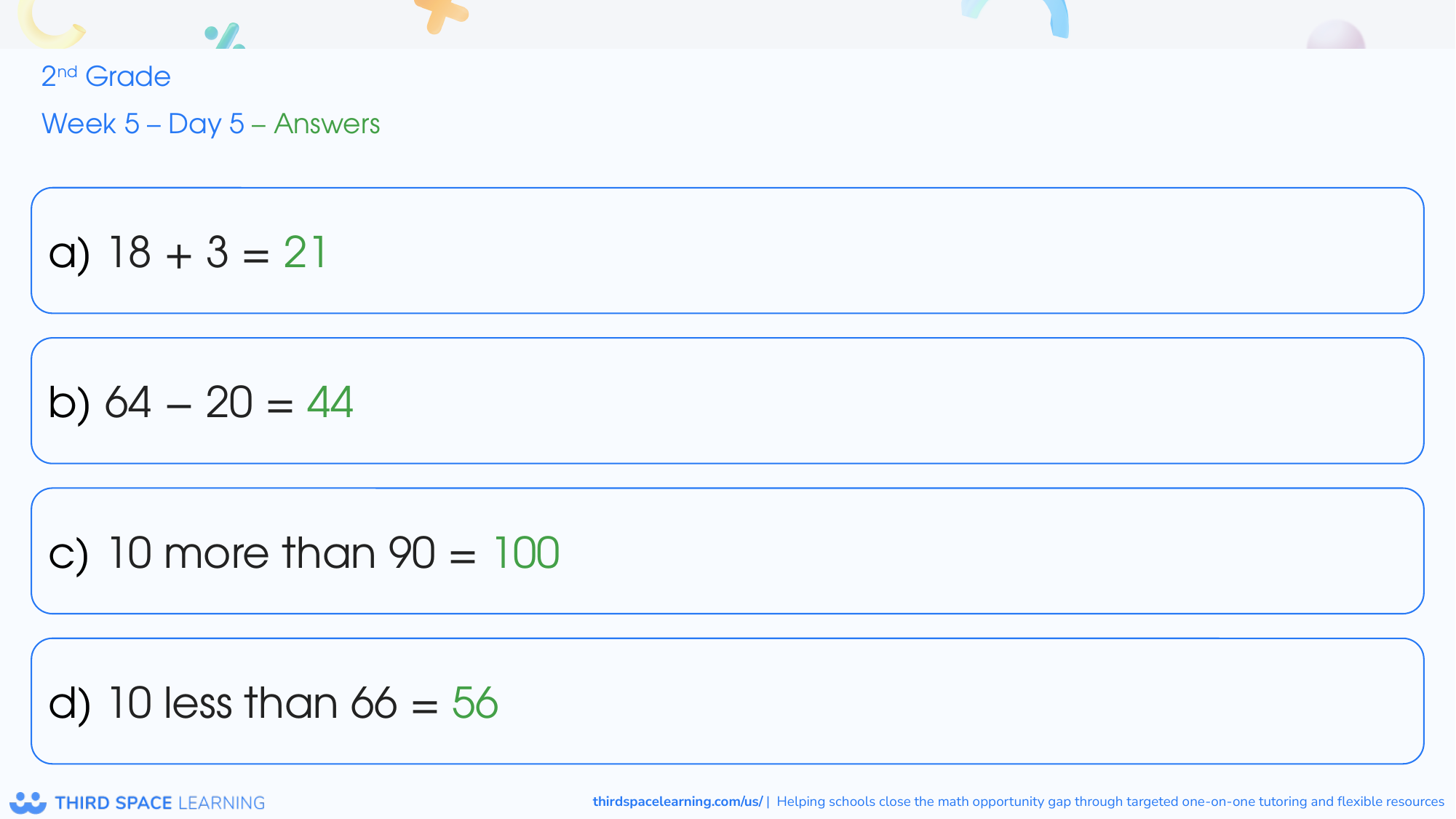

2nd Grade
Week 5 – Day 5 – Answers
18 + 3 = 21
64 − 20 = 44
10 more than 90 = 100
10 less than 66 = 56